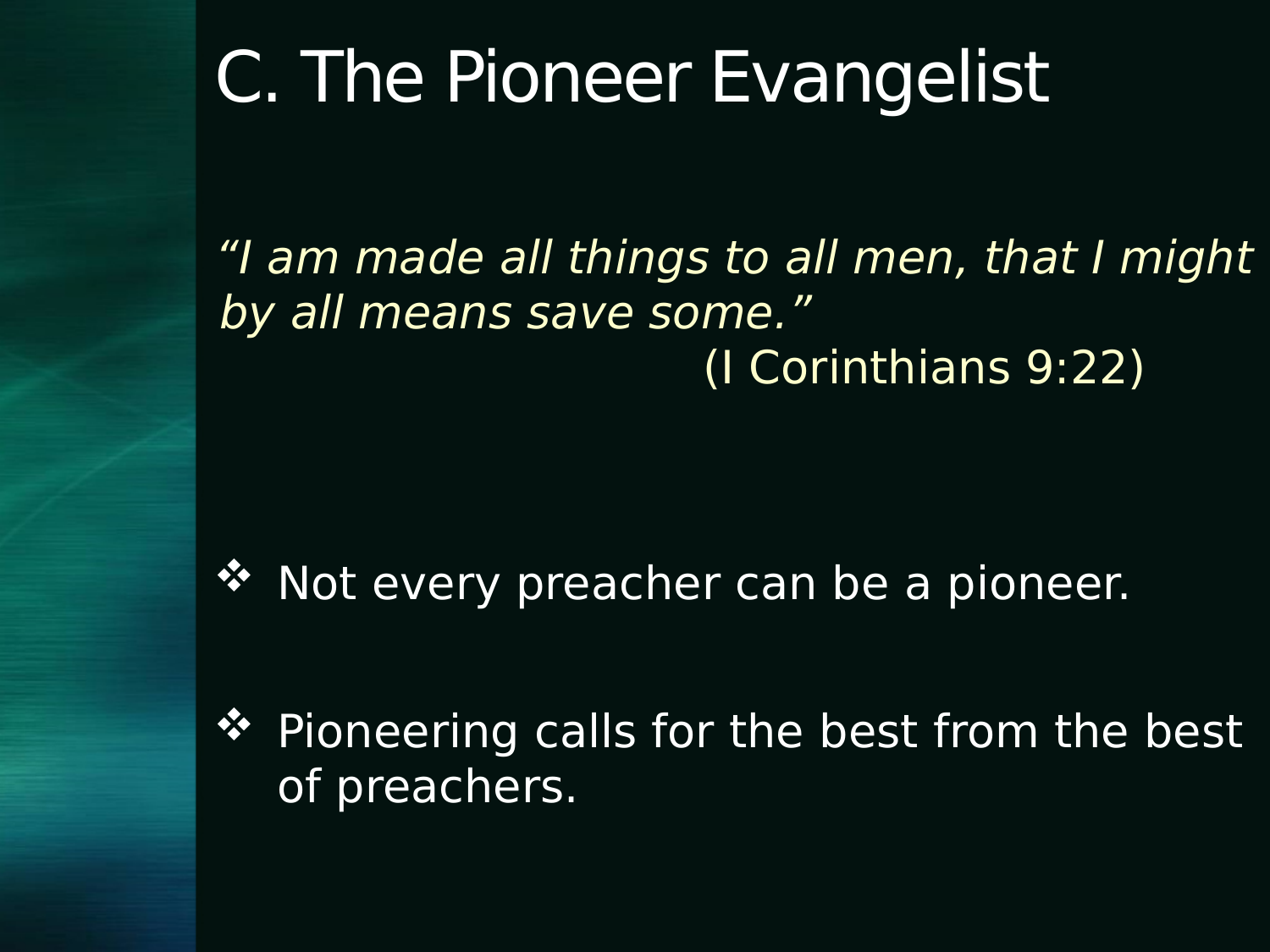

# C. The Pioneer Evangelist
“I am made all things to all men, that I might by all means save some.”                                                         (I Corinthians 9:22)

Not every preacher can be a pioneer.

Pioneering calls for the best from the best of preachers.